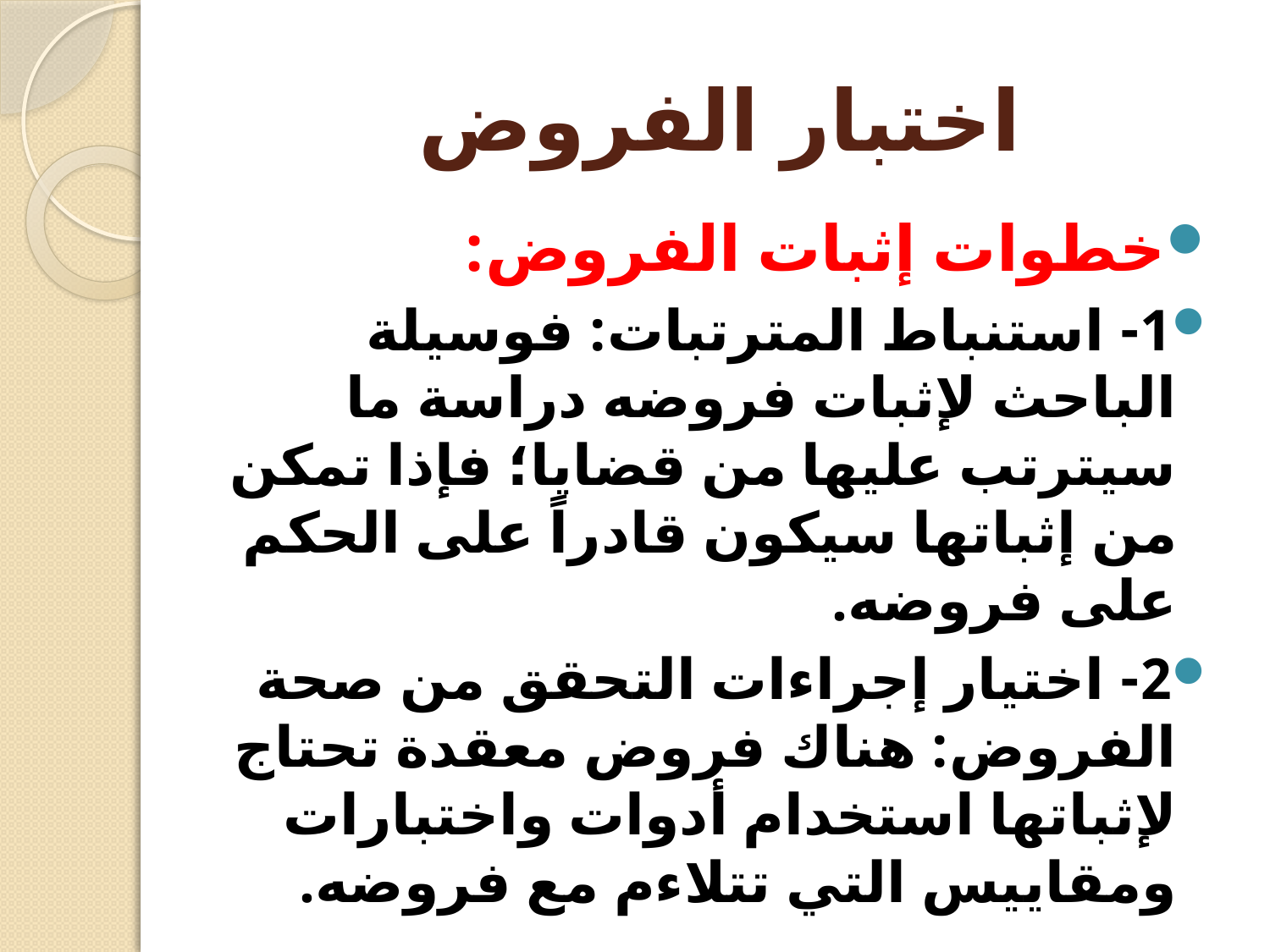

# اختبار الفروض
خطوات إثبات الفروض:
1- استنباط المترتبات: فوسيلة الباحث لإثبات فروضه دراسة ما سيترتب عليها من قضايا؛ فإذا تمكن من إثباتها سيكون قادراً على الحكم على فروضه.
2- اختيار إجراءات التحقق من صحة الفروض: هناك فروض معقدة تحتاج لإثباتها استخدام أدوات واختبارات ومقاييس التي تتلاءم مع فروضه.